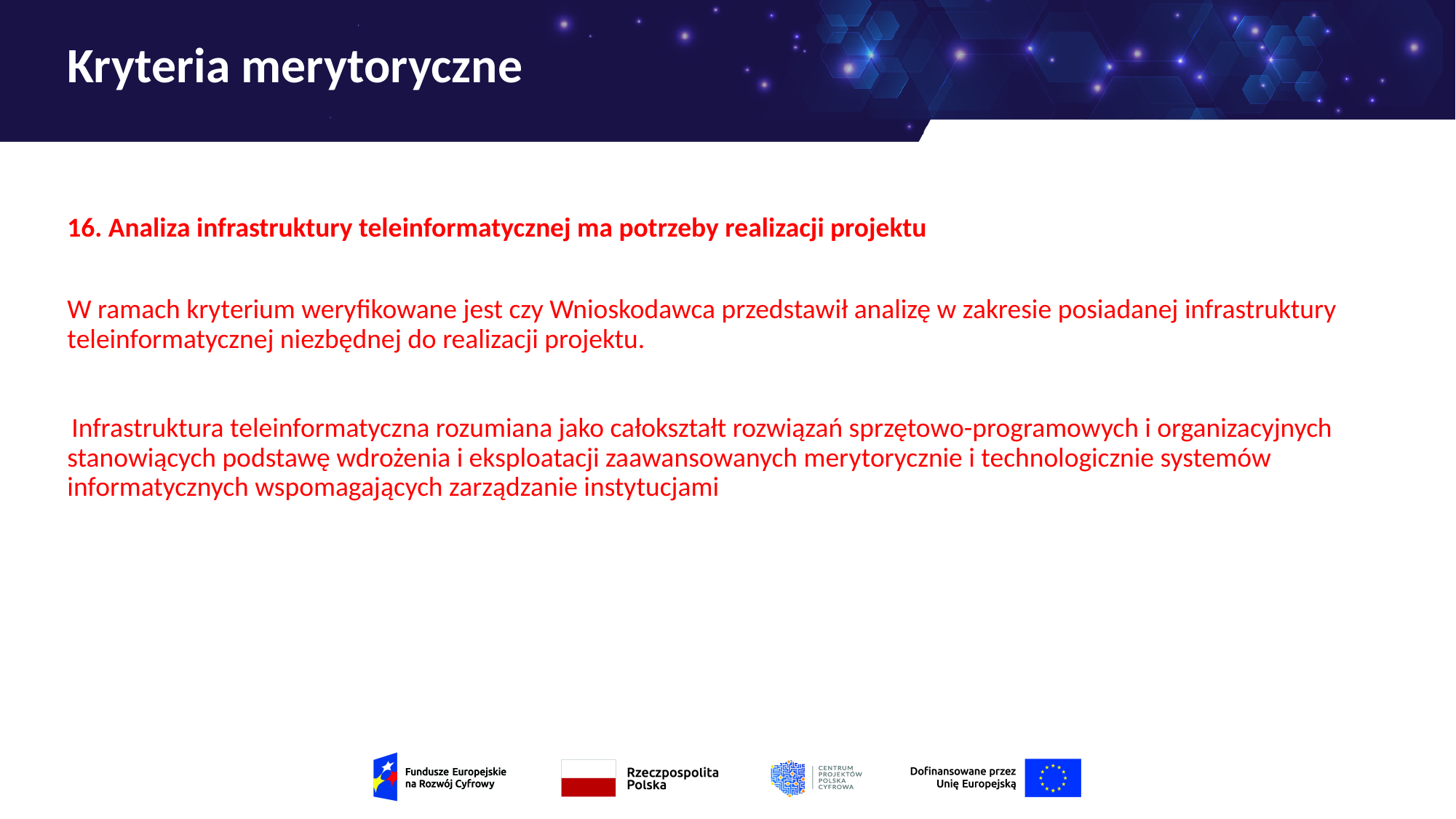

# Kryteria merytoryczne

16. Analiza infrastruktury teleinformatycznej ma potrzeby realizacji projektu

W ramach kryterium weryfikowane jest czy Wnioskodawca przedstawił analizę w zakresie posiadanej infrastruktury teleinformatycznej niezbędnej do realizacji projektu.

 Infrastruktura teleinformatyczna rozumiana jako całokształt rozwiązań sprzętowo-programowych i organizacyjnych stanowiących podstawę wdrożenia i eksploatacji zaawansowanych merytorycznie i technologicznie systemów informatycznych wspomagających zarządzanie instytucjami